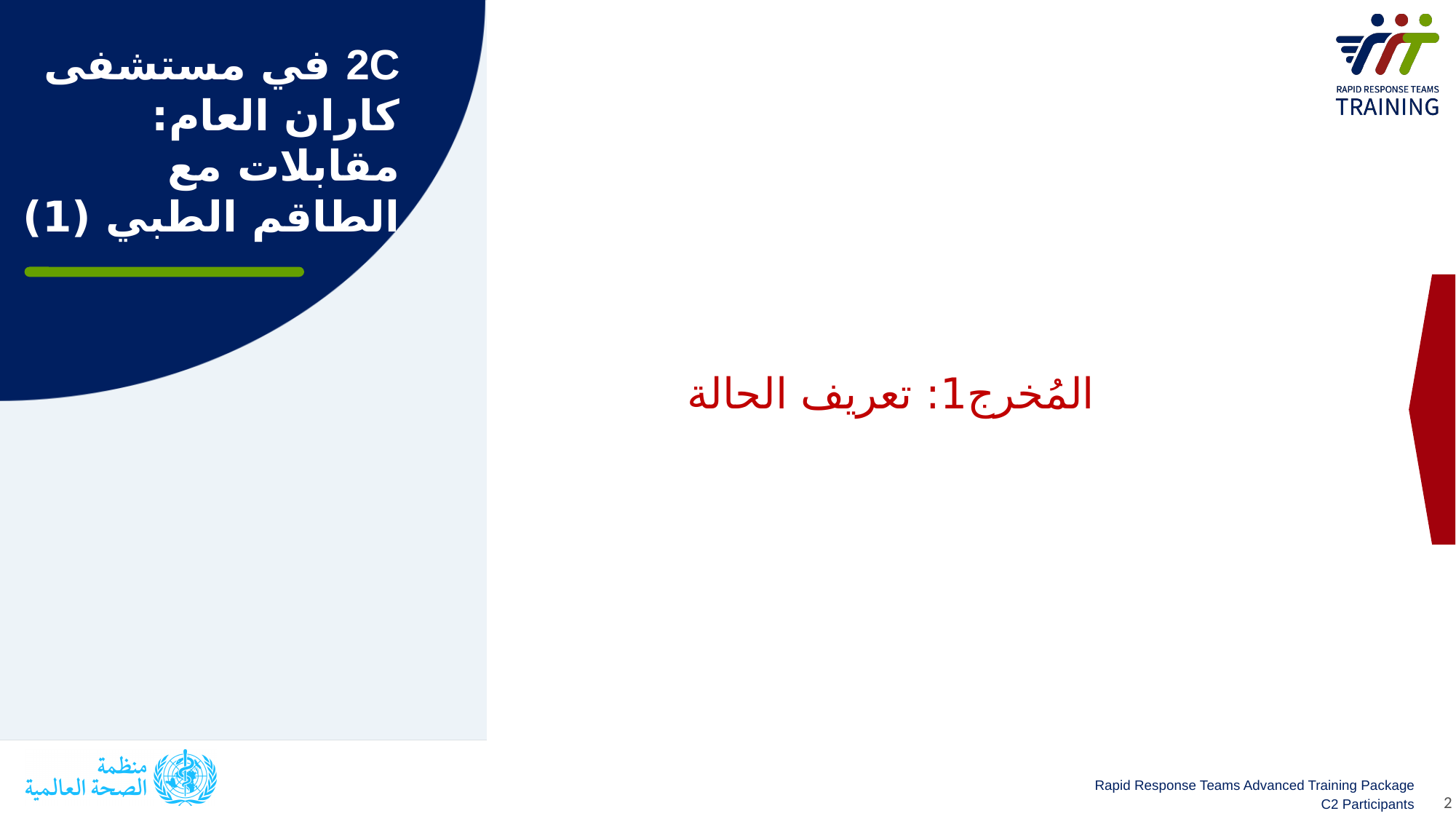

# 2C في مستشفى كاران العام: مقابلات مع الطاقم الطبي (1)
المُخرج1: تعريف الحالة